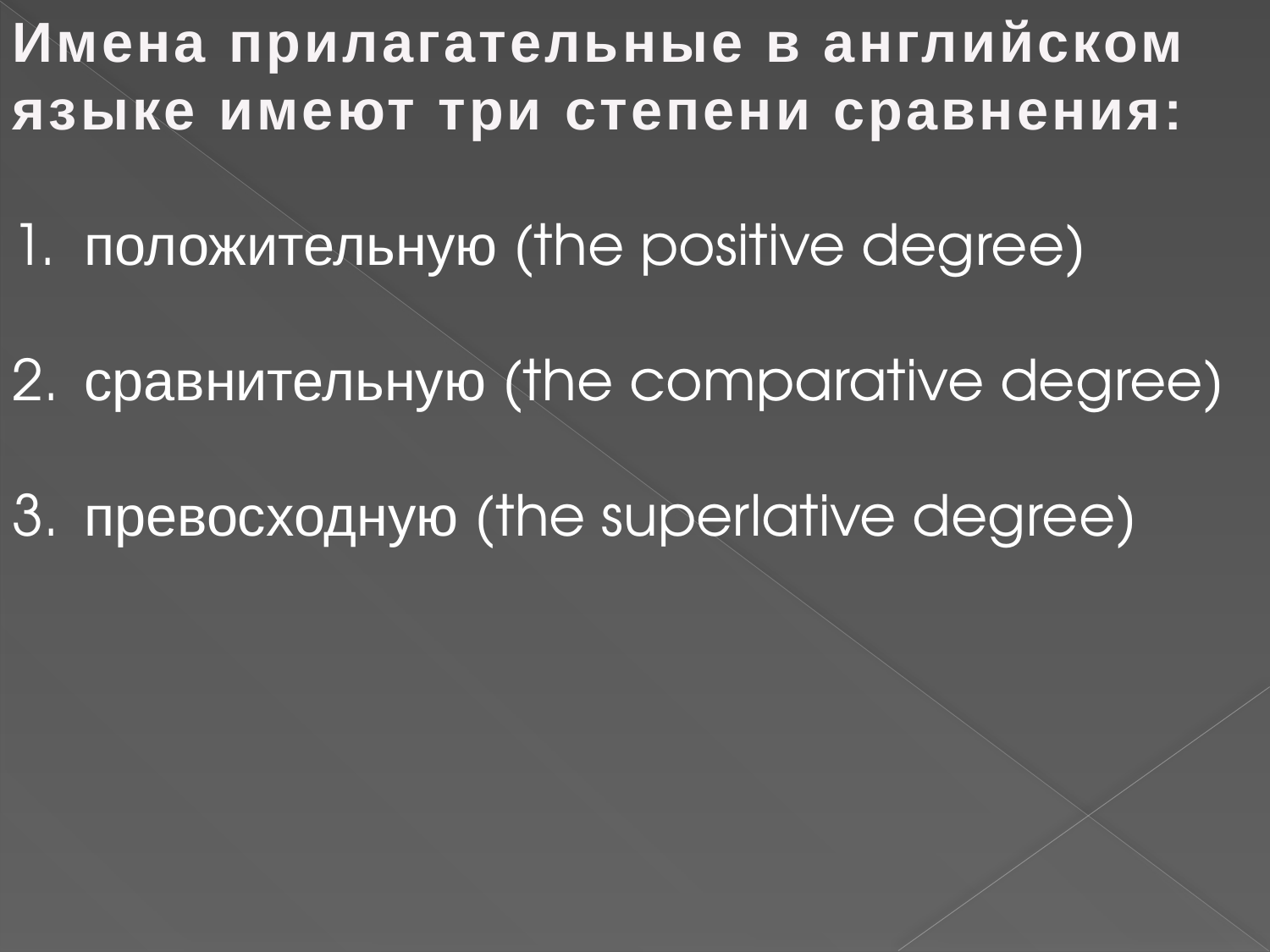

Имена прилагательные в английском языке имеют три степени сравнения:

положительную (the positive degree)

сравнительную (the comparative degree)

превосходную (the superlative degree)